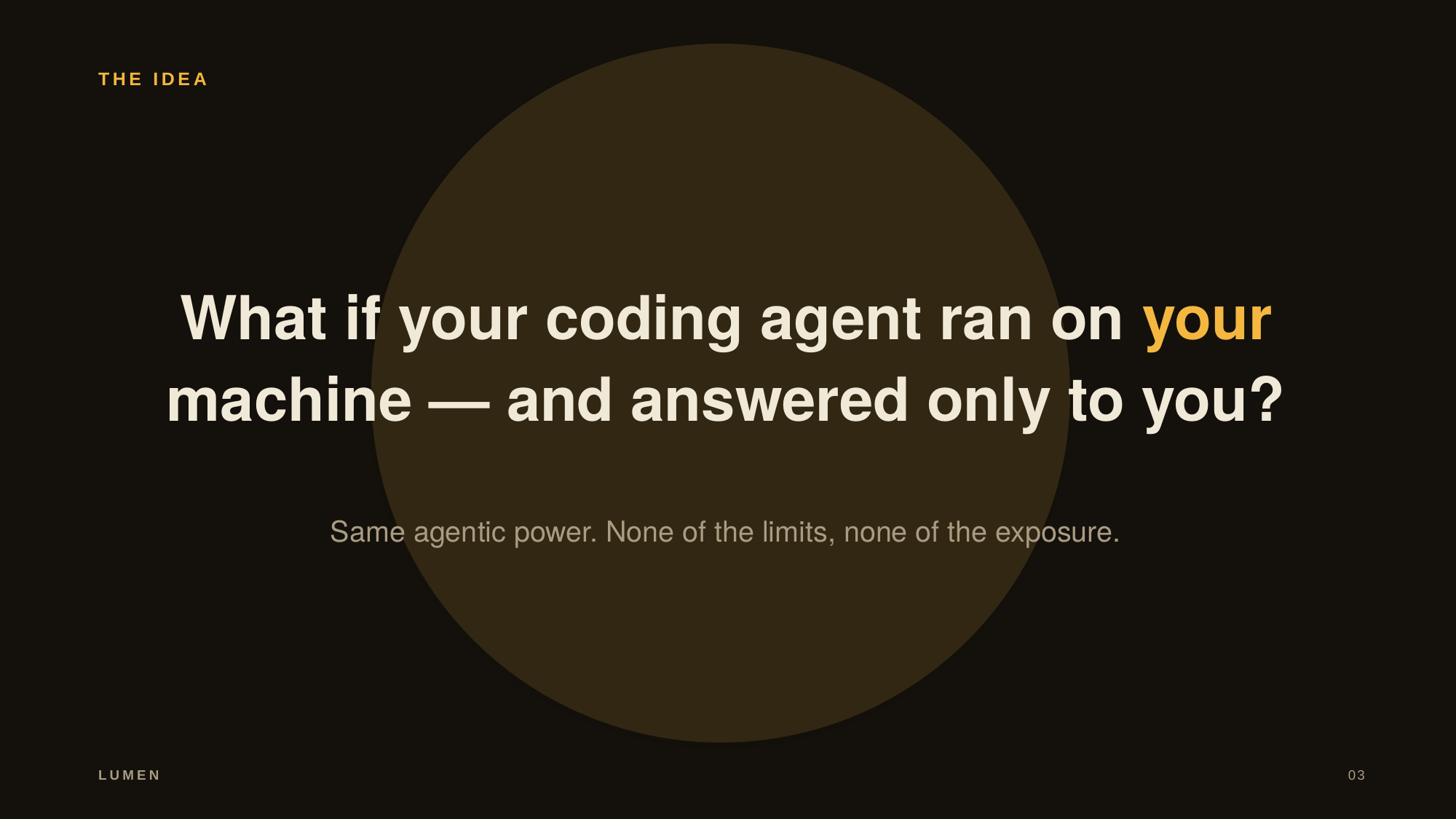

THE IDEA
What if your coding agent ran on your
machine — and answered only to you?
Same agentic power. None of the limits, none of the exposure.
LUMEN
03